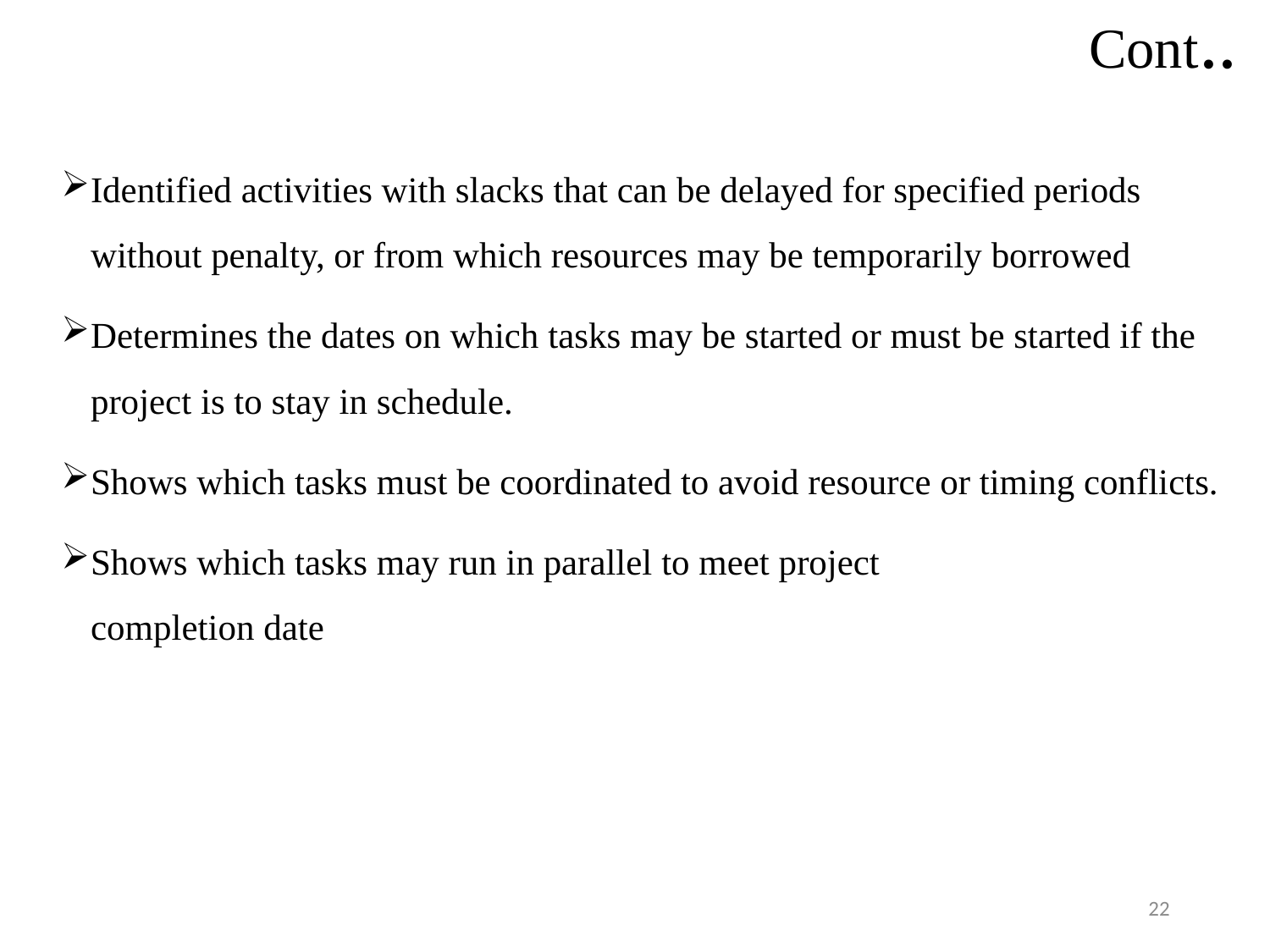

# Cont..
Identified activities with slacks that can be delayed for specified periods without penalty, or from which resources may be temporarily borrowed
Determines the dates on which tasks may be started or must be started if the project is to stay in schedule.
Shows which tasks must be coordinated to avoid resource or timing conflicts.
Shows which tasks may run in parallel to meet project
completion date
22